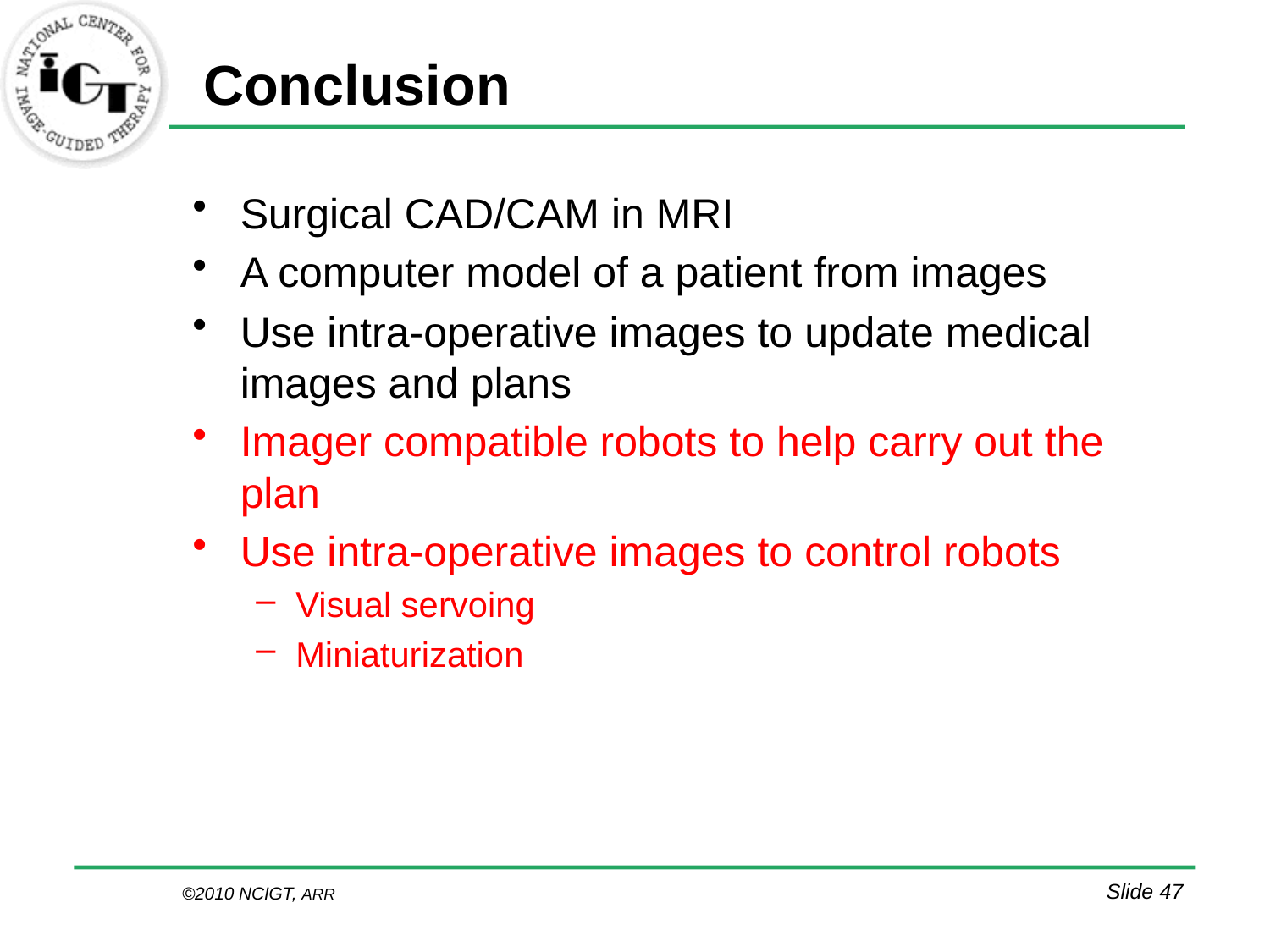

# Conclusion
Surgical CAD/CAM in MRI
A computer model of a patient from images
Use intra-operative images to update medical images and plans
Imager compatible robots to help carry out the plan
Use intra-operative images to control robots
Visual servoing
Miniaturization